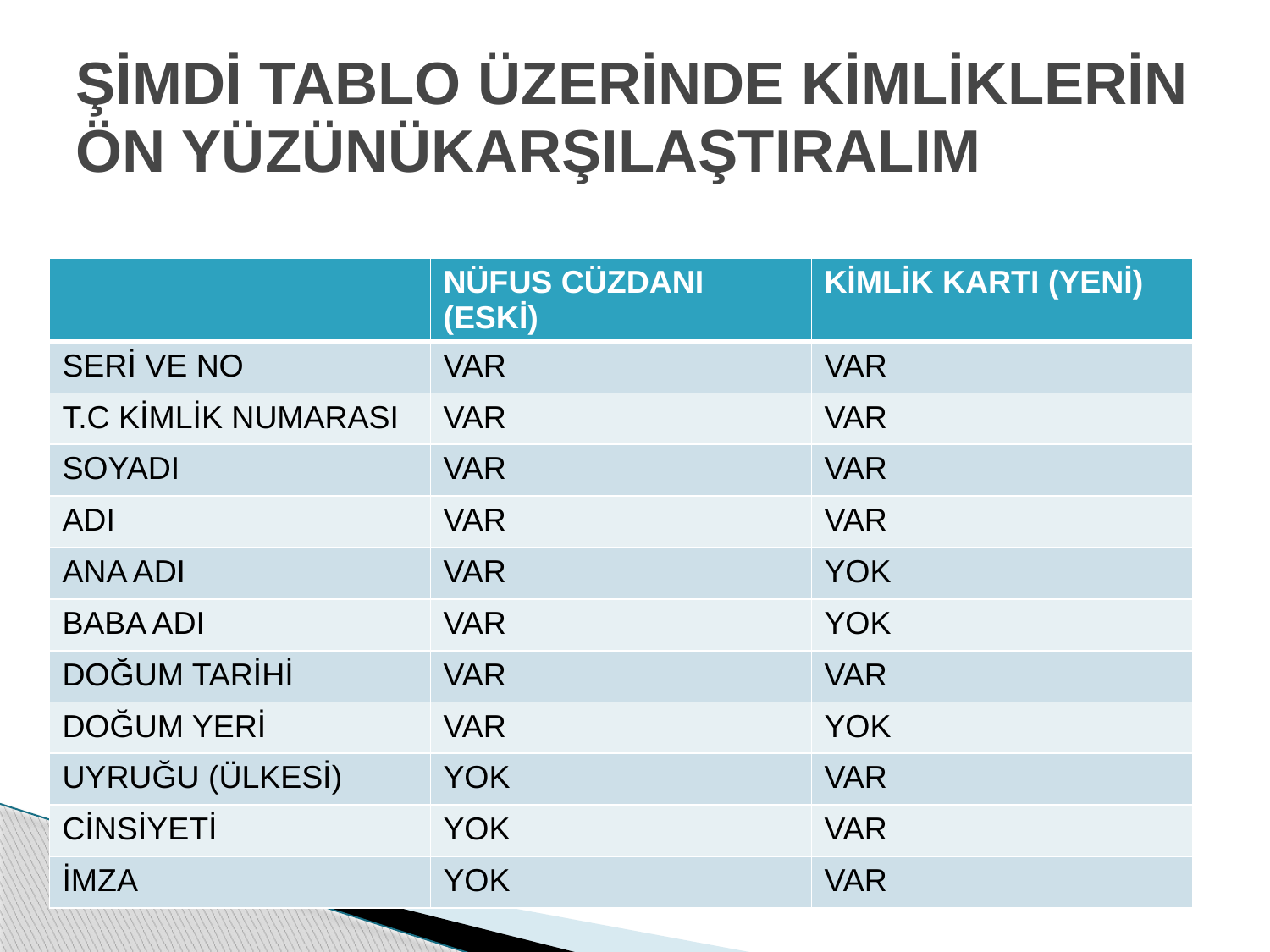

# ŞİMDİ TABLO ÜZERİNDE KİMLİKLERİN ÖN YÜZÜNÜKARŞILAŞTIRALIM
|  | NÜFUS CÜZDANI (ESKİ) | KİMLİK KARTI (YENİ) |
| --- | --- | --- |
| SERİ VE NO | VAR | VAR |
| T.C KİMLİK NUMARASI | VAR | VAR |
| SOYADI | VAR | VAR |
| ADI | VAR | VAR |
| ANA ADI | VAR | YOK |
| BABA ADI | VAR | YOK |
| DOĞUM TARİHİ | VAR | VAR |
| DOĞUM YERİ | VAR | YOK |
| UYRUĞU (ÜLKESİ) | YOK | VAR |
| CİNSİYETİ | YOK | VAR |
| İMZA | YOK | VAR |